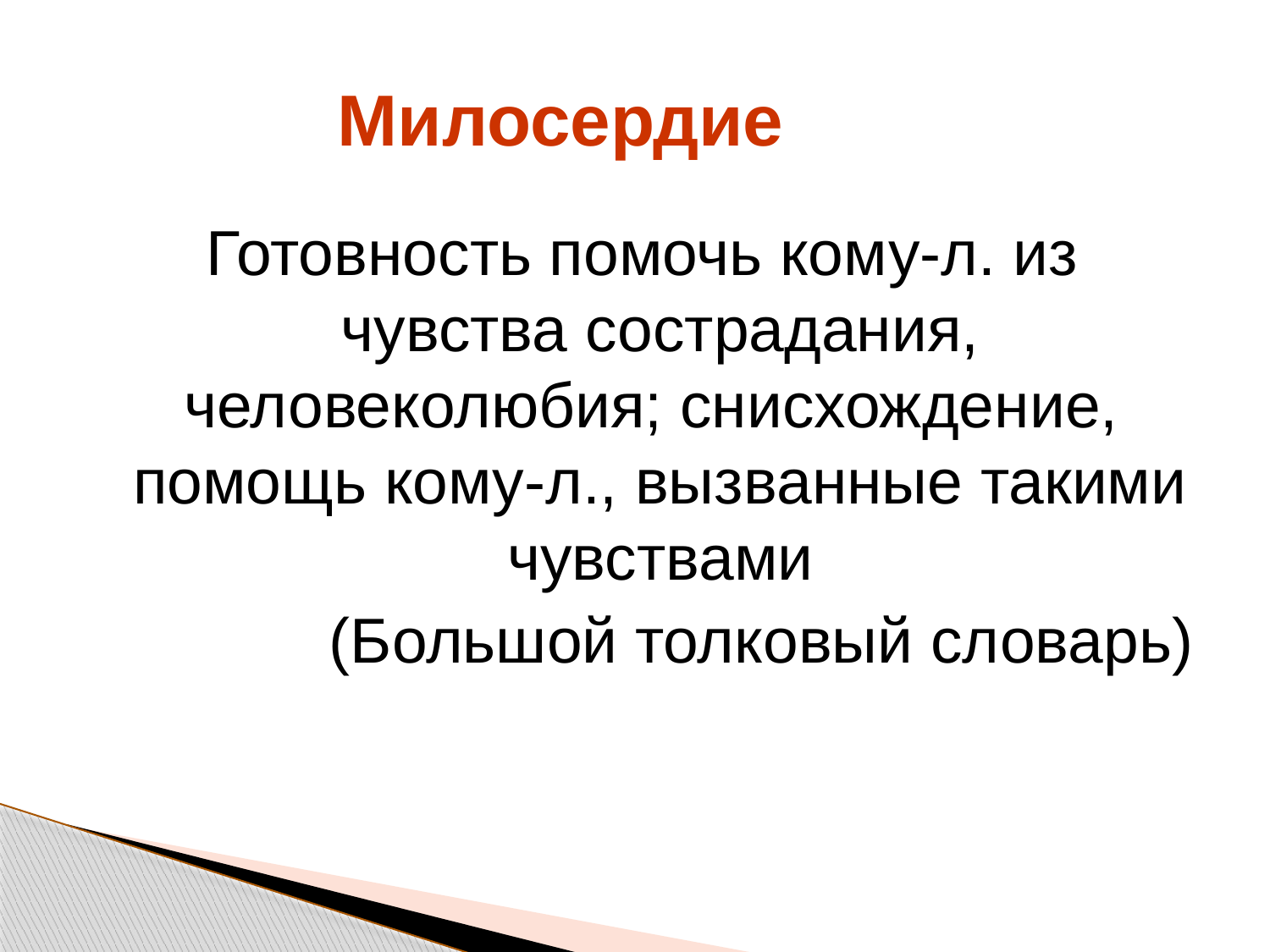

# Милосердие
Готовность помочь кому-л. из чувства сострадания, человеколюбия; снисхождение, 
помощь кому-л., вызванные такими чувствами
(Большой толковый словарь)